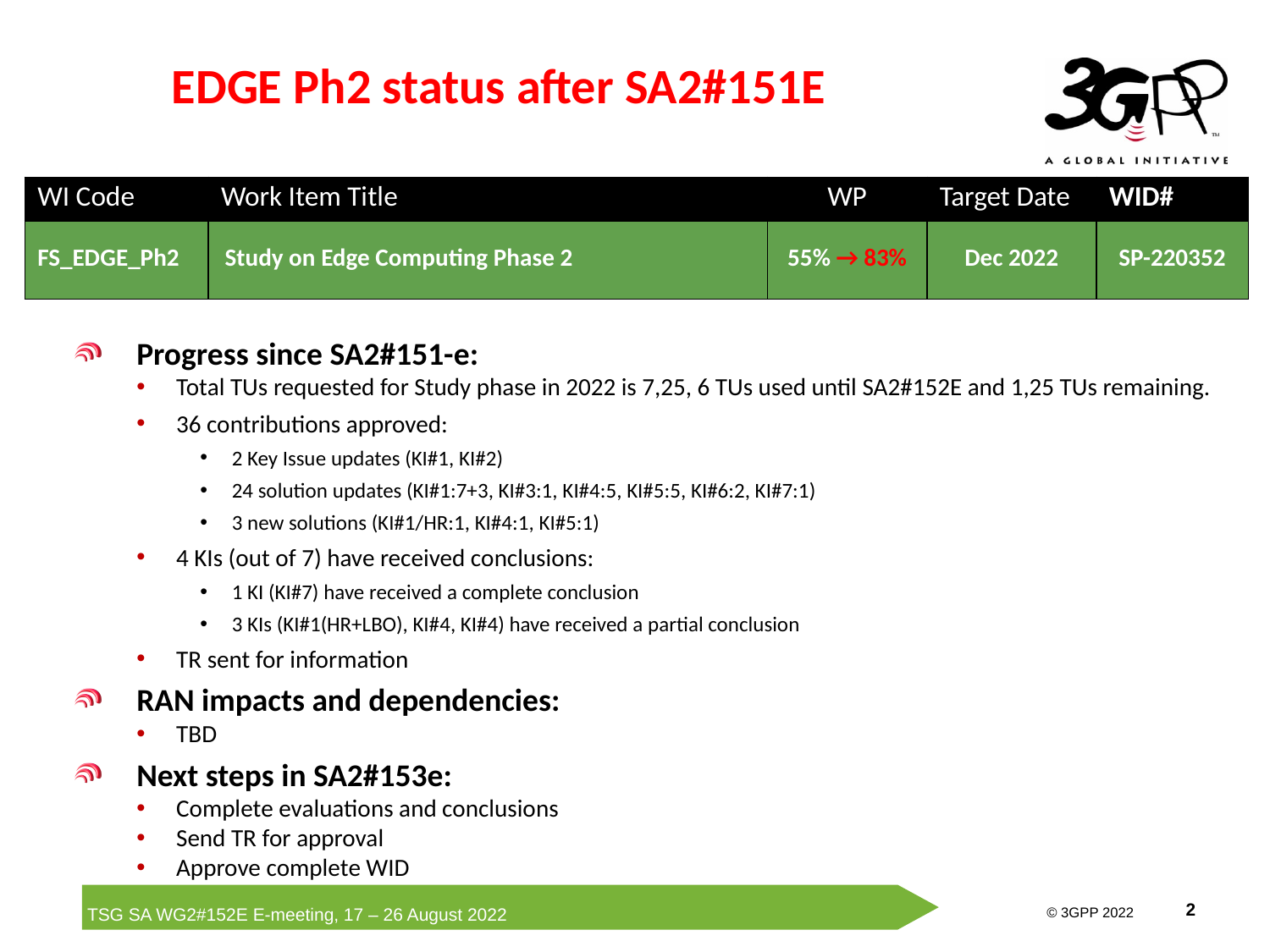

# EDGE Ph2 status after SA2#151E
| WI Code | Work Item Title | WP | Target Date | WID# |
| --- | --- | --- | --- | --- |
| FS\_EDGE\_Ph2 | Study on Edge Computing Phase 2 | 55% → 83% | Dec 2022 | SP-220352 |
Progress since SA2#151-e:
Total TUs requested for Study phase in 2022 is 7,25, 6 TUs used until SA2#152E and 1,25 TUs remaining.
36 contributions approved:
2 Key Issue updates (KI#1, KI#2)
24 solution updates (KI#1:7+3, KI#3:1, KI#4:5, KI#5:5, KI#6:2, KI#7:1)
3 new solutions (KI#1/HR:1, KI#4:1, KI#5:1)
4 KIs (out of 7) have received conclusions:
1 KI (KI#7) have received a complete conclusion
3 KIs (KI#1(HR+LBO), KI#4, KI#4) have received a partial conclusion
TR sent for information
RAN impacts and dependencies:
TBD
Next steps in SA2#153e:
Complete evaluations and conclusions
Send TR for approval
Approve complete WID